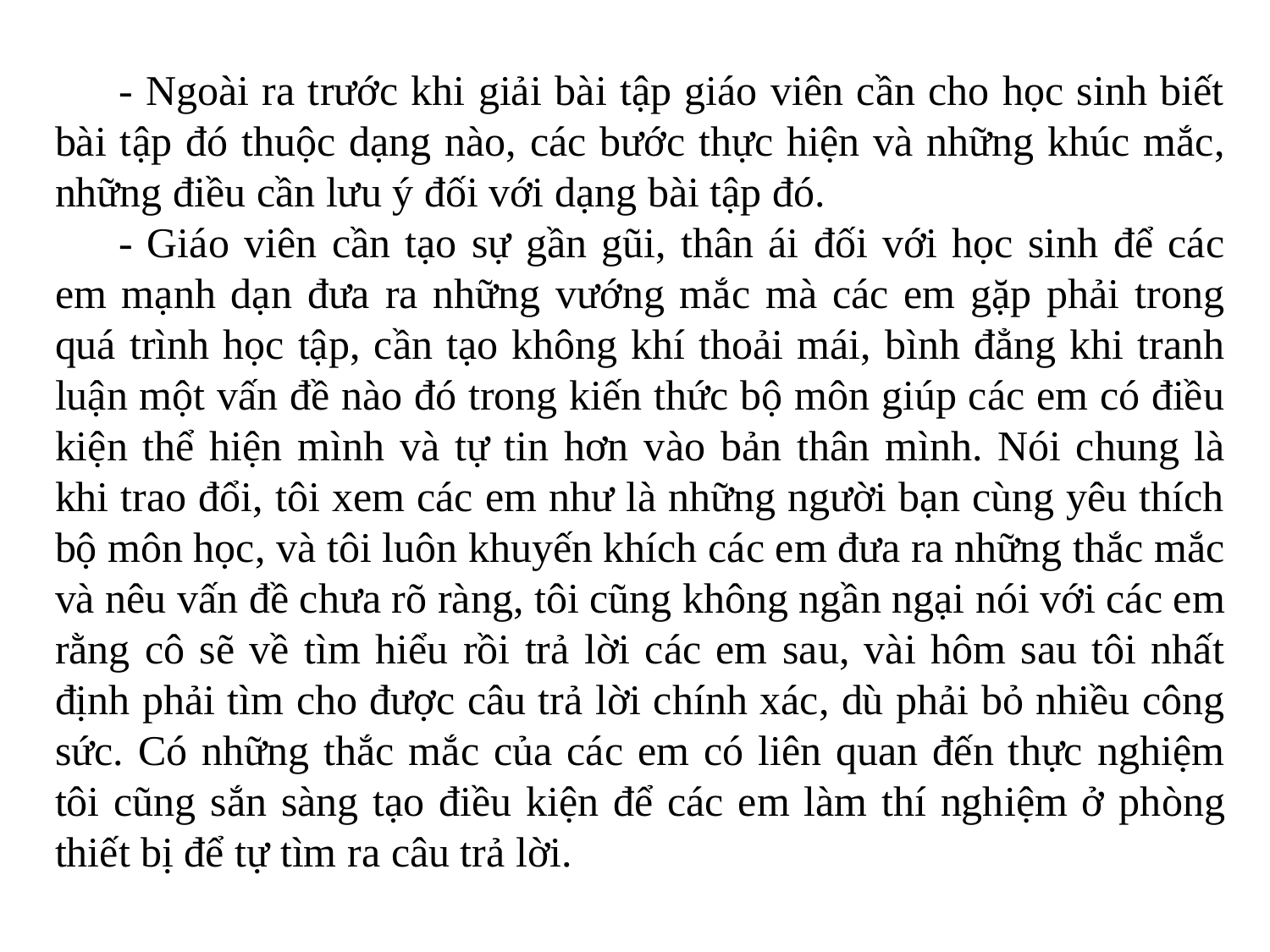

- Ngoài ra trước khi giải bài tập giáo viên cần cho học sinh biết bài tập đó thuộc dạng nào, các bước thực hiện và những khúc mắc, những điều cần lưu ý đối với dạng bài tập đó.
- Giáo viên cần tạo sự gần gũi, thân ái đối với học sinh để các em mạnh dạn đưa ra những vướng mắc mà các em gặp phải trong quá trình học tập, cần tạo không khí thoải mái, bình đẳng khi tranh luận một vấn đề nào đó trong kiến thức bộ môn giúp các em có điều kiện thể hiện mình và tự tin hơn vào bản thân mình. Nói chung là khi trao đổi, tôi xem các em như là những người bạn cùng yêu thích bộ môn học, và tôi luôn khuyến khích các em đưa ra những thắc mắc và nêu vấn đề chưa rõ ràng, tôi cũng không ngần ngại nói với các em rằng cô sẽ về tìm hiểu rồi trả lời các em sau, vài hôm sau tôi nhất định phải tìm cho được câu trả lời chính xác, dù phải bỏ nhiều công sức. Có những thắc mắc của các em có liên quan đến thực nghiệm tôi cũng sắn sàng tạo điều kiện để các em làm thí nghiệm ở phòng thiết bị để tự tìm ra câu trả lời.